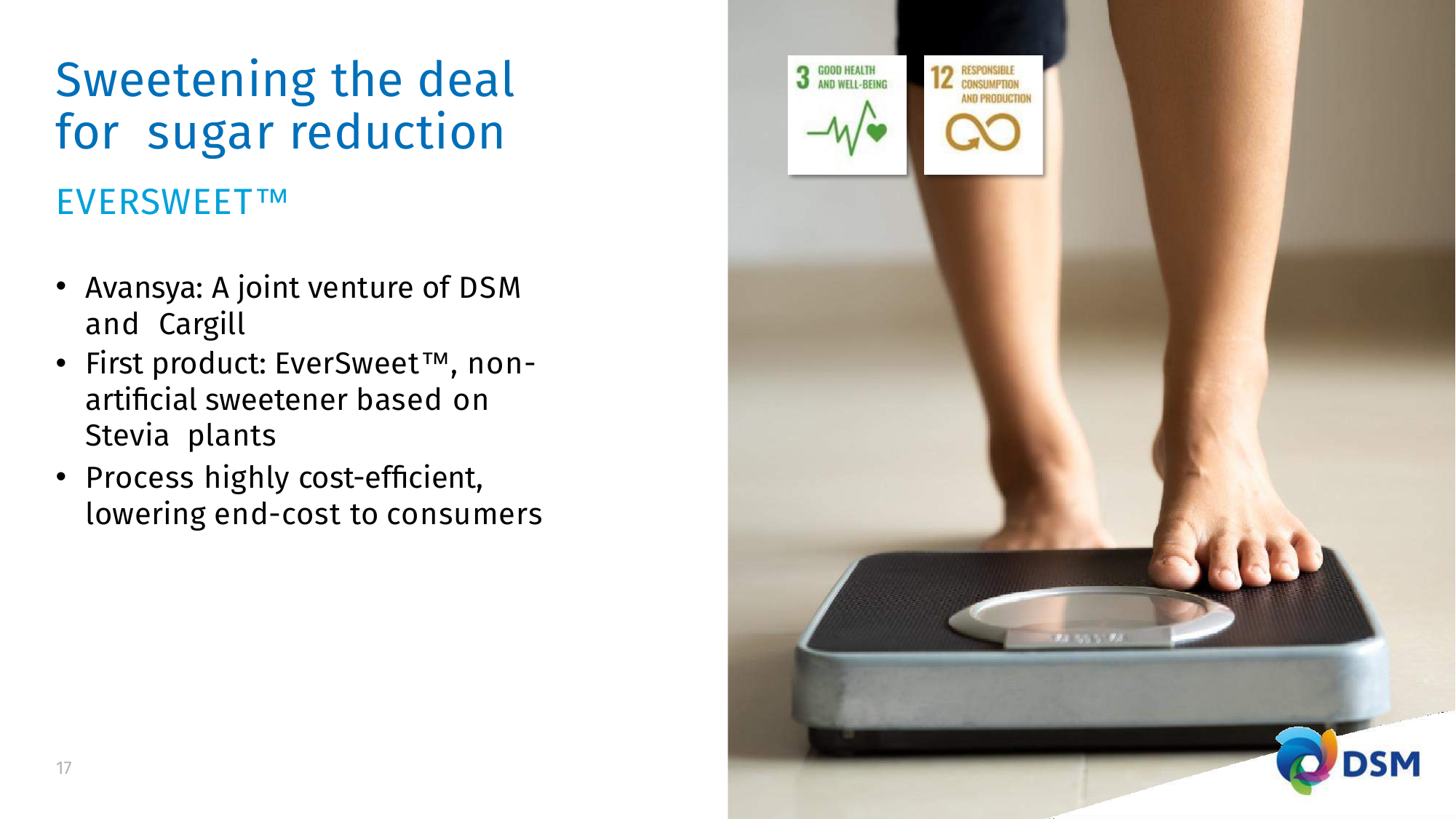

# Sweetening the deal for  sugar reduction
EVERSWEET™

Avansya: A joint venture of DSM and  Cargill
First product: EverSweet™, non-  artificial sweetener based on Stevia  plants
Process highly cost-efficient,
lowering end-cost to consumers
17